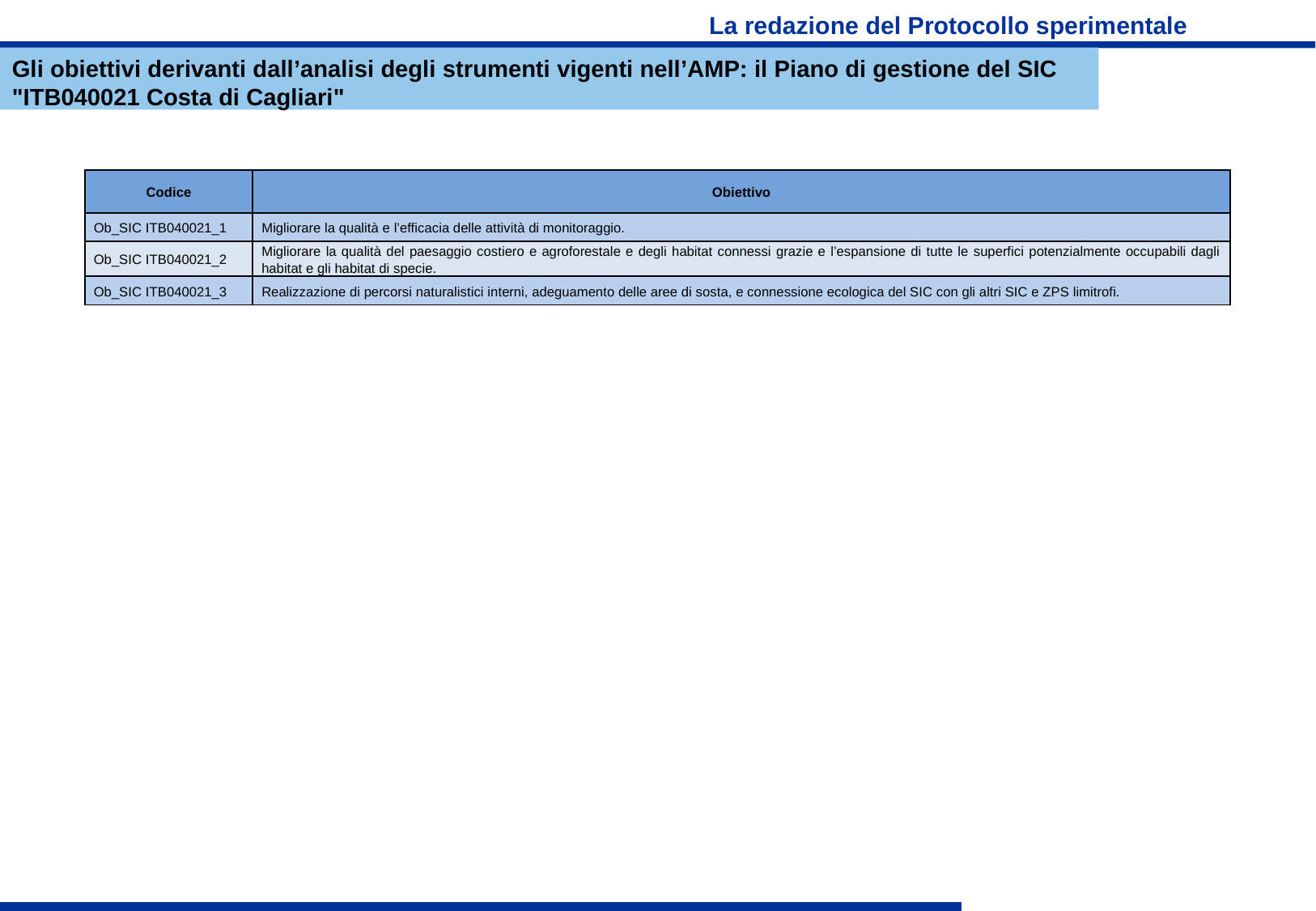

# La redazione del Protocollo sperimentale
Gli obiettivi derivanti dall’analisi degli strumenti vigenti nell’AMP: il Piano di gestione del SIC "ITB040021 Costa di Cagliari"
| Codice | Obiettivo |
| --- | --- |
| Ob\_SIC ITB040021\_1 | Migliorare la qualità e l’efficacia delle attività di monitoraggio. |
| Ob\_SIC ITB040021\_2 | Migliorare la qualità del paesaggio costiero e agroforestale e degli habitat connessi grazie e l’espansione di tutte le superfici potenzialmente occupabili dagli habitat e gli habitat di specie. |
| Ob\_SIC ITB040021\_3 | Realizzazione di percorsi naturalistici interni, adeguamento delle aree di sosta, e connessione ecologica del SIC con gli altri SIC e ZPS limitrofi. |